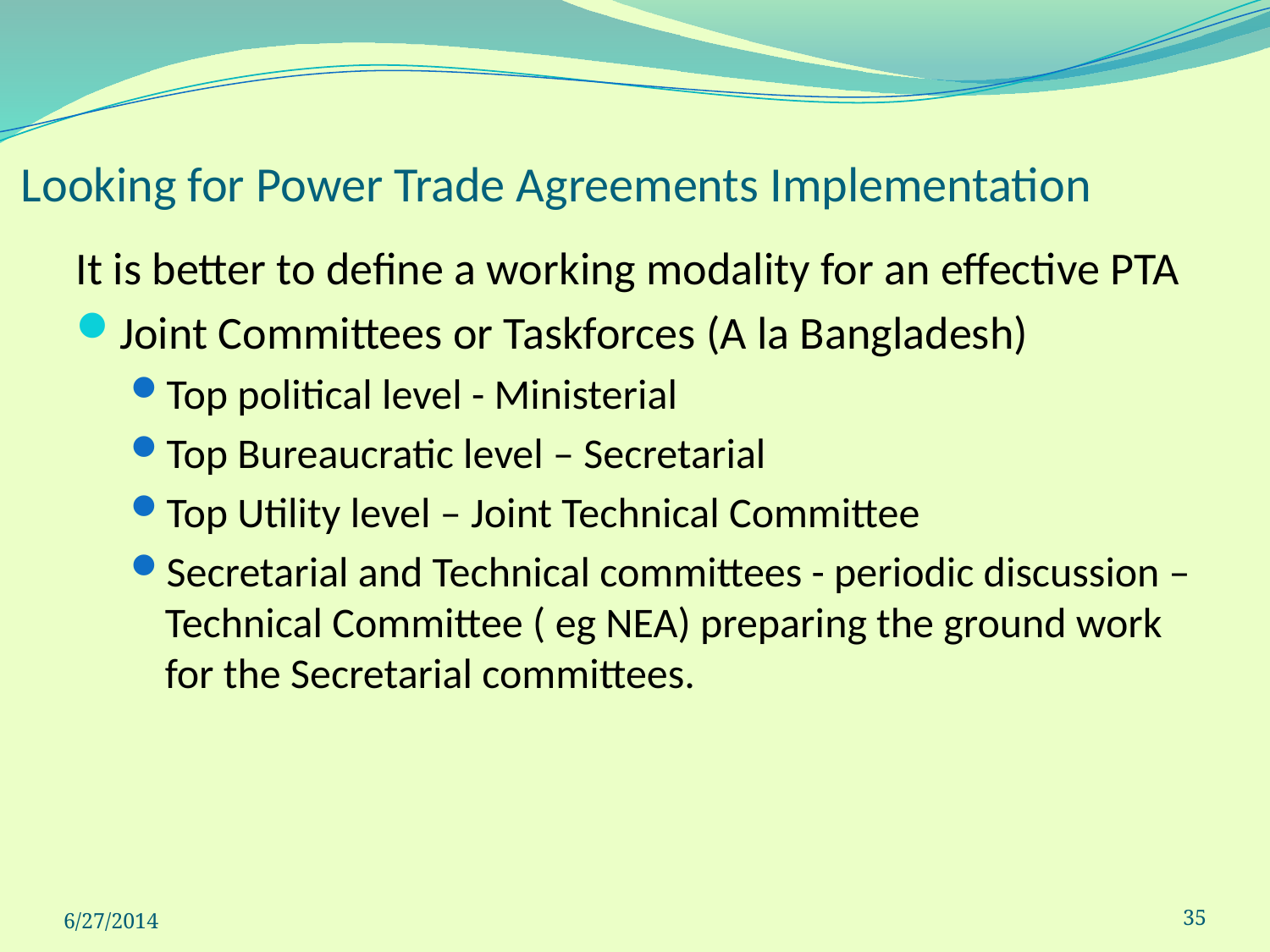

# Looking for Power Trade Agreements Implementation
It is better to define a working modality for an effective PTA
Joint Committees or Taskforces (A la Bangladesh)
Top political level - Ministerial
Top Bureaucratic level – Secretarial
Top Utility level – Joint Technical Committee
Secretarial and Technical committees - periodic discussion – Technical Committee ( eg NEA) preparing the ground work for the Secretarial committees.

6/27/2014
35